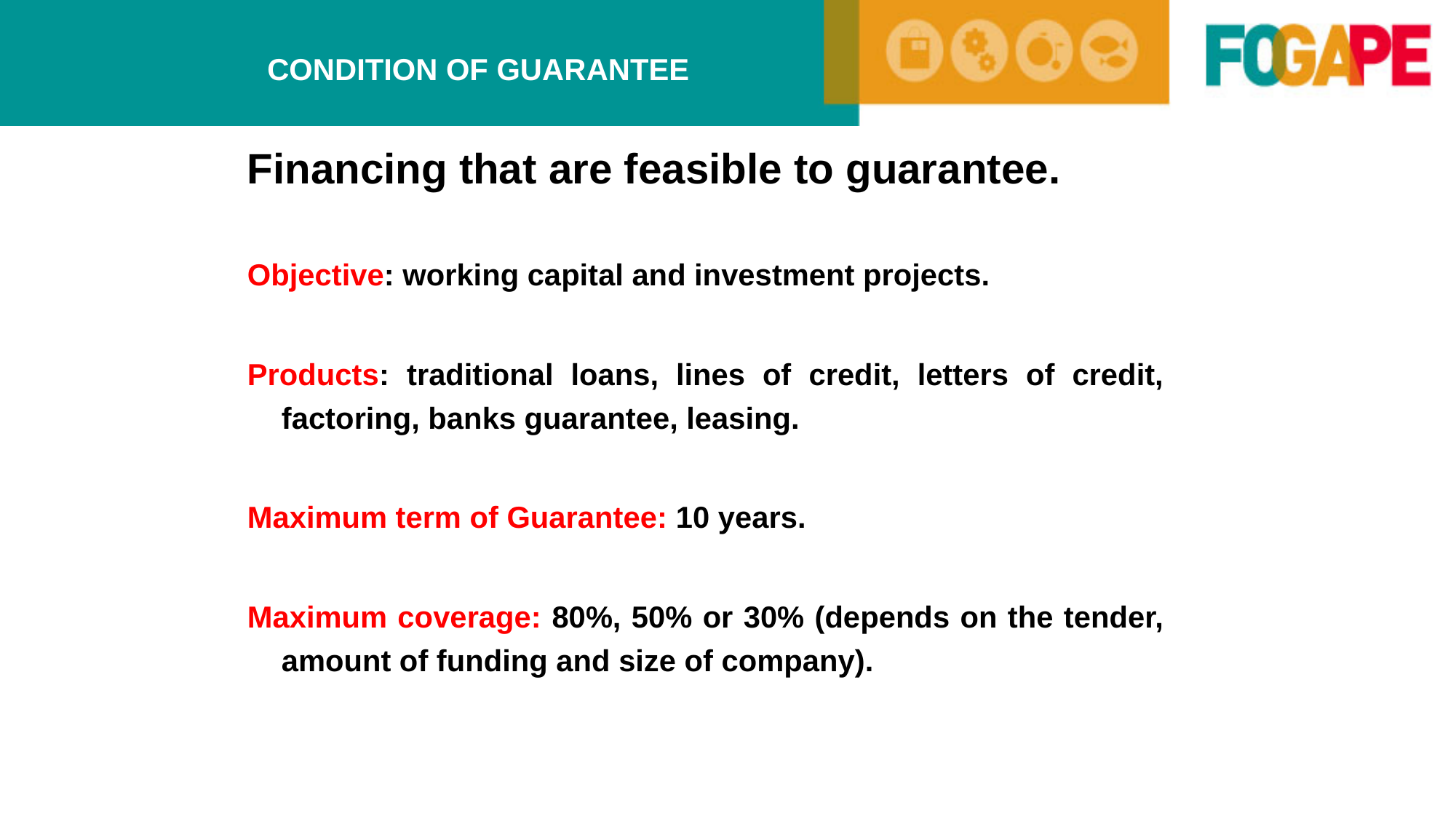

# CONDITION OF GUARANTEE
Financing that are feasible to guarantee.

Objective: working capital and investment projects.

Products: traditional loans, lines of credit, letters of credit, factoring, banks guarantee, leasing.

Maximum term of Guarantee: 10 years.

Maximum coverage: 80%, 50% or 30% (depends on the tender, amount of funding and size of company).